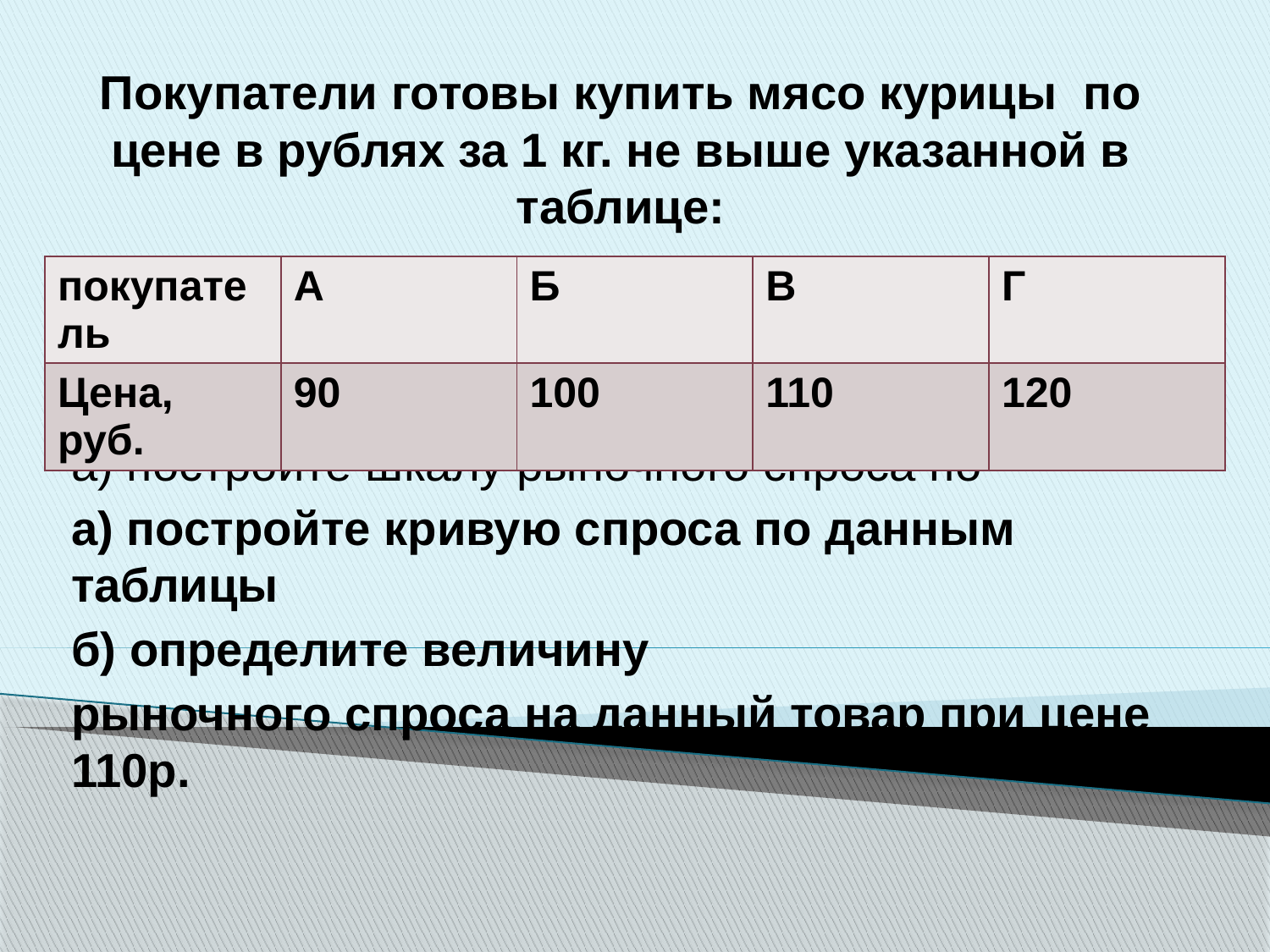

#
Покупатели готовы купить мясо курицы  по цене в рублях за 1 кг. не выше указанной в таблице:

а) постройте шкалу рыночного спроса по
а) постройте кривую спроса по данным таблицы
б) определите величину
рыночного спроса на данный товар при цене 110р.

| покупатель | А | Б | В | Г |
| --- | --- | --- | --- | --- |
| Цена, руб. | 90 | 100 | 110 | 120 |